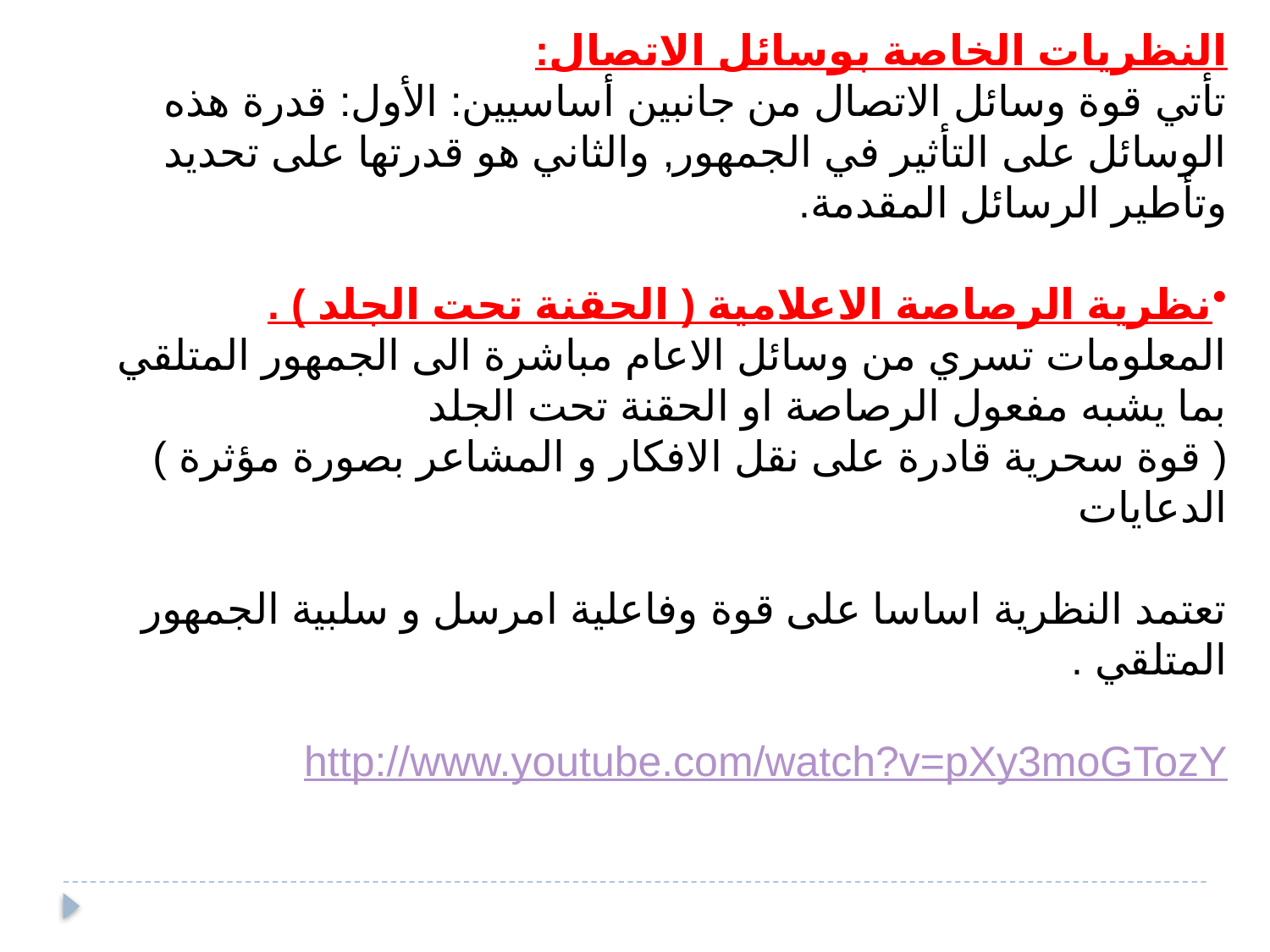

النظريات الخاصة بوسائل الاتصال:
تأتي قوة وسائل الاتصال من جانبين أساسيين: الأول: قدرة هذه الوسائل على التأثير في الجمهور, والثاني هو قدرتها على تحديد وتأطير الرسائل المقدمة.

نظرية الرصاصة الاعلامية ( الحقنة تحت الجلد ) .
المعلومات تسري من وسائل الاعام مباشرة الى الجمهور المتلقي بما يشبه مفعول الرصاصة او الحقنة تحت الجلد
( قوة سحرية قادرة على نقل الافكار و المشاعر بصورة مؤثرة ) الدعايات

تعتمد النظرية اساسا على قوة وفاعلية امرسل و سلبية الجمهور المتلقي .

http://www.youtube.com/watch?v=pXy3moGTozY